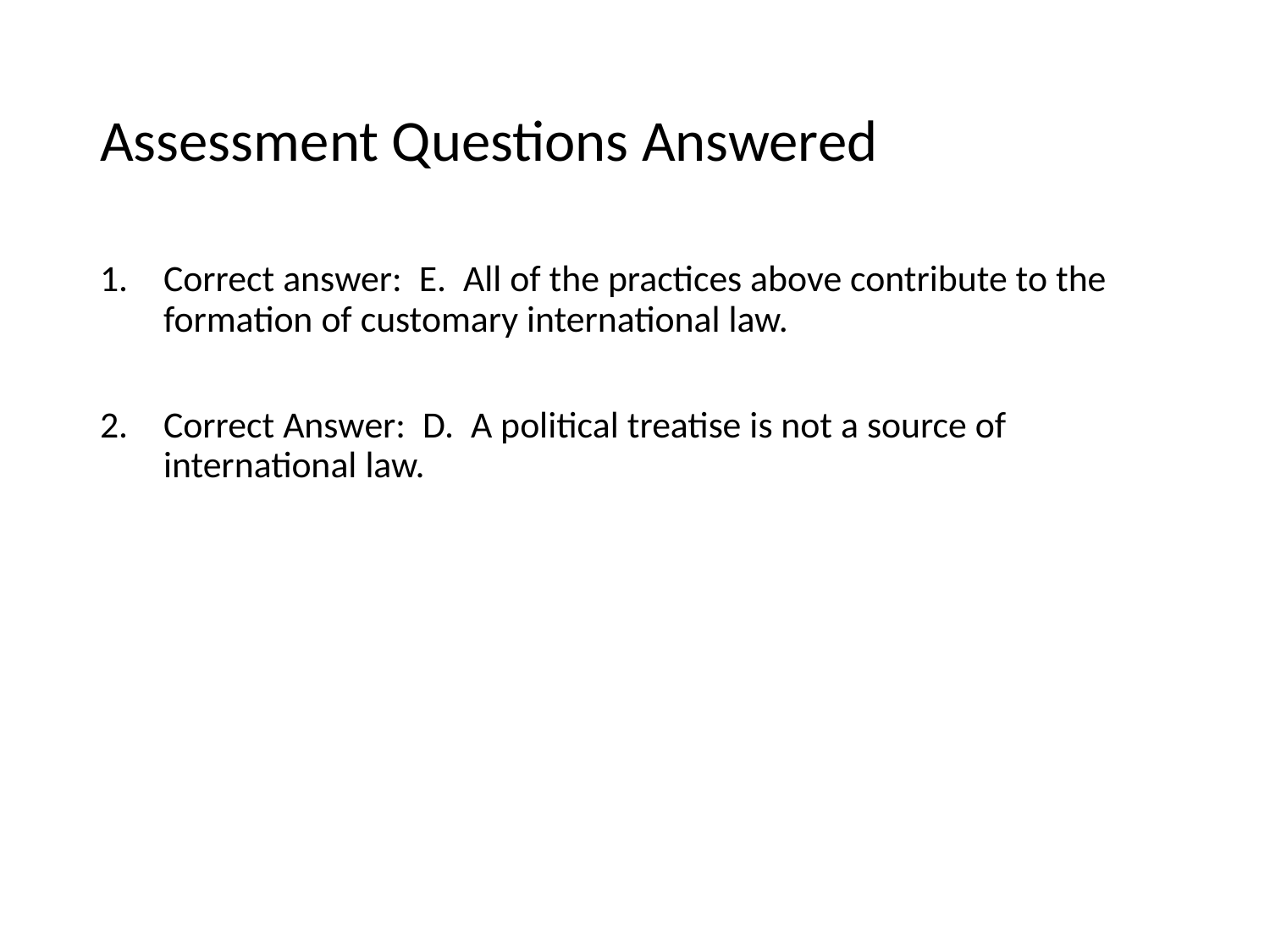

# Assessment Questions Answered
Correct answer:  E.  All of the practices above contribute to the formation of customary international law.

Correct Answer:  D.  A political treatise is not a source of international law.